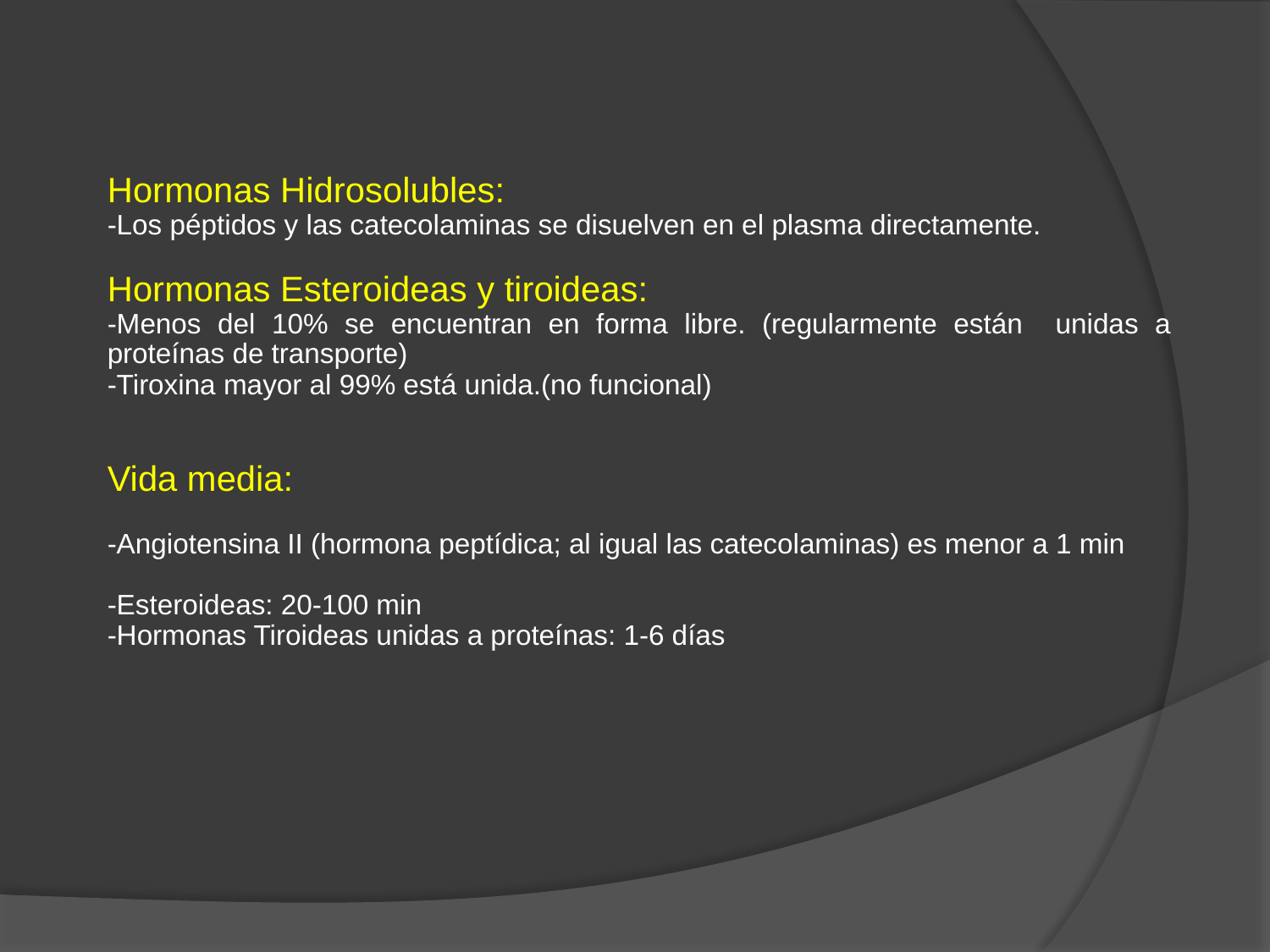

Hormonas Hidrosolubles:
-Los péptidos y las catecolaminas se disuelven en el plasma directamente.

Hormonas Esteroideas y tiroideas:
-Menos del 10% se encuentran en forma libre. (regularmente están  unidas a proteínas de transporte)
-Tiroxina mayor al 99% está unida.(no funcional)

Vida media:

-Angiotensina II (hormona peptídica; al igual las catecolaminas) es menor a 1 min

-Esteroideas: 20-100 min
-Hormonas Tiroideas unidas a proteínas: 1-6 días